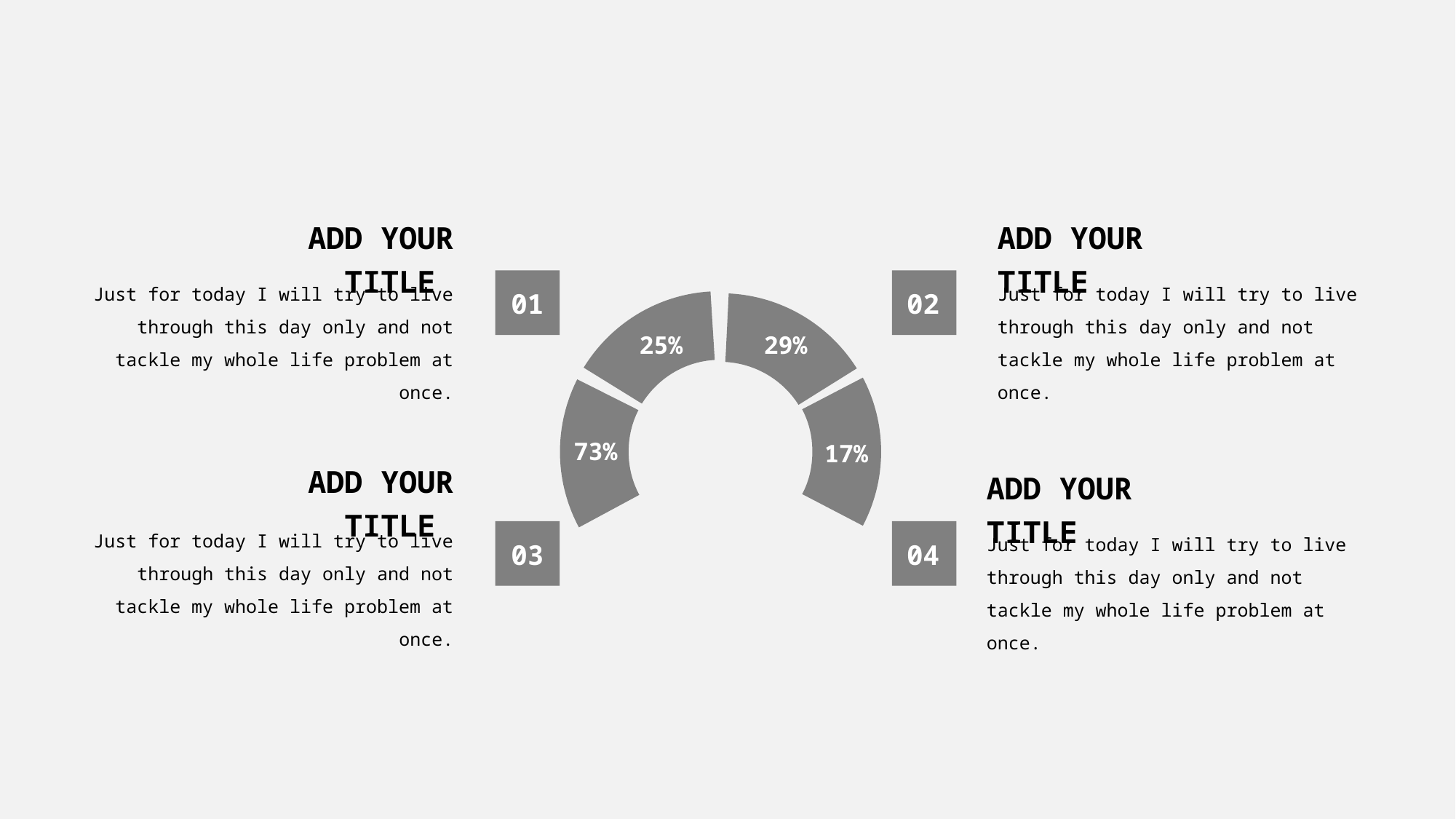

ADD YOUR TITLE
ADD YOUR TITLE

Just for today I will try to live through this day only and not tackle my whole life problem at once.
Just for today I will try to live through this day only and not tackle my whole life problem at once.
01
02

25%
29%

73%
17%
ADD YOUR TITLE
ADD YOUR TITLE

Just for today I will try to live through this day only and not tackle my whole life problem at once.

Just for today I will try to live through this day only and not tackle my whole life problem at once.
03
04